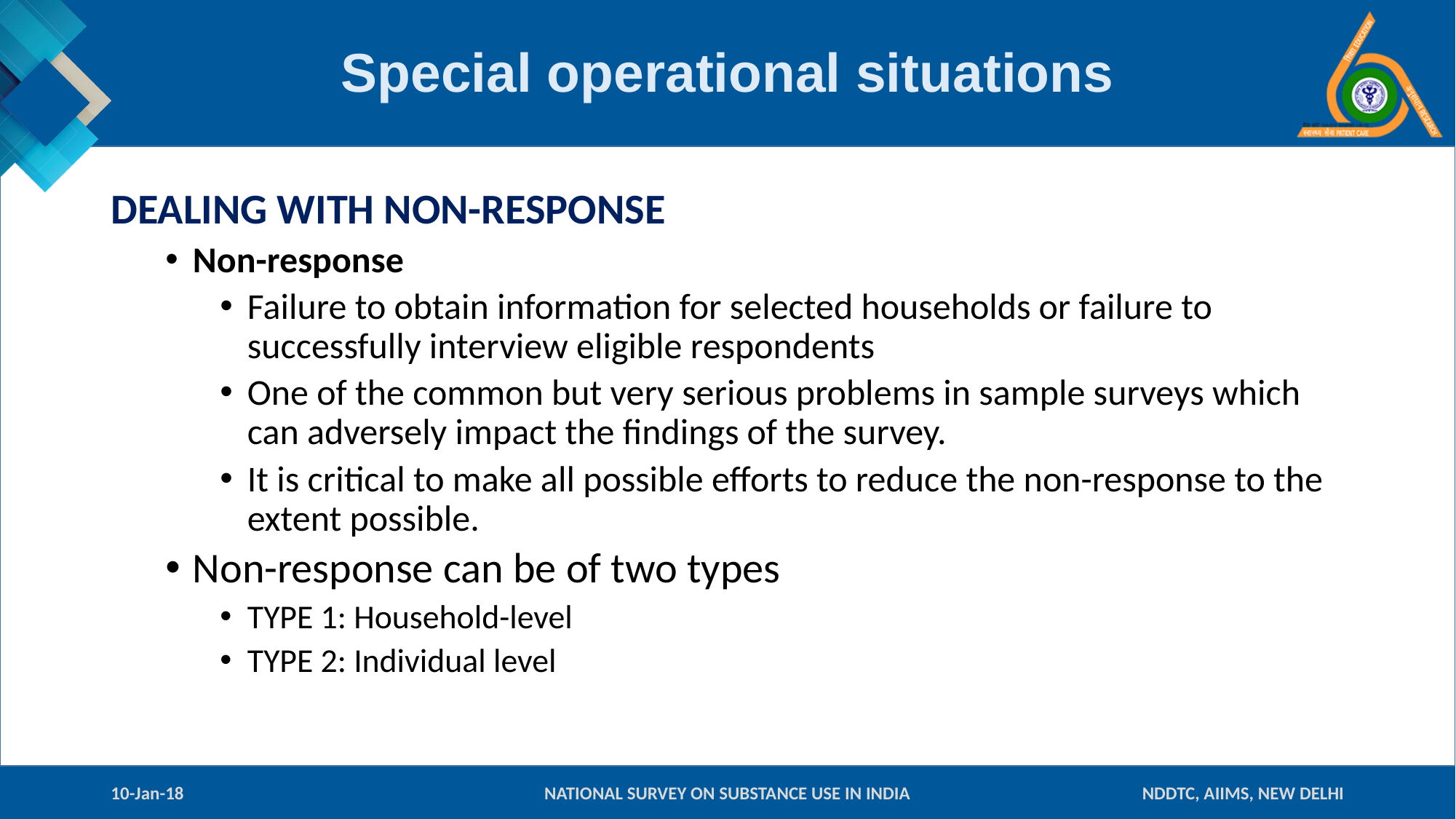

# Special operational situations
DEALING WITH NON-RESPONSE
Non-response
Failure to obtain information for selected households or failure to successfully interview eligible respondents
One of the common but very serious problems in sample surveys which can adversely impact the findings of the survey.
It is critical to make all possible efforts to reduce the non-response to the extent possible.
Non-response can be of two types
TYPE 1: Household-level
TYPE 2: Individual level
10-Jan-18
NATIONAL SURVEY ON SUBSTANCE USE IN INDIA
NDDTC, AIIMS, NEW DELHI